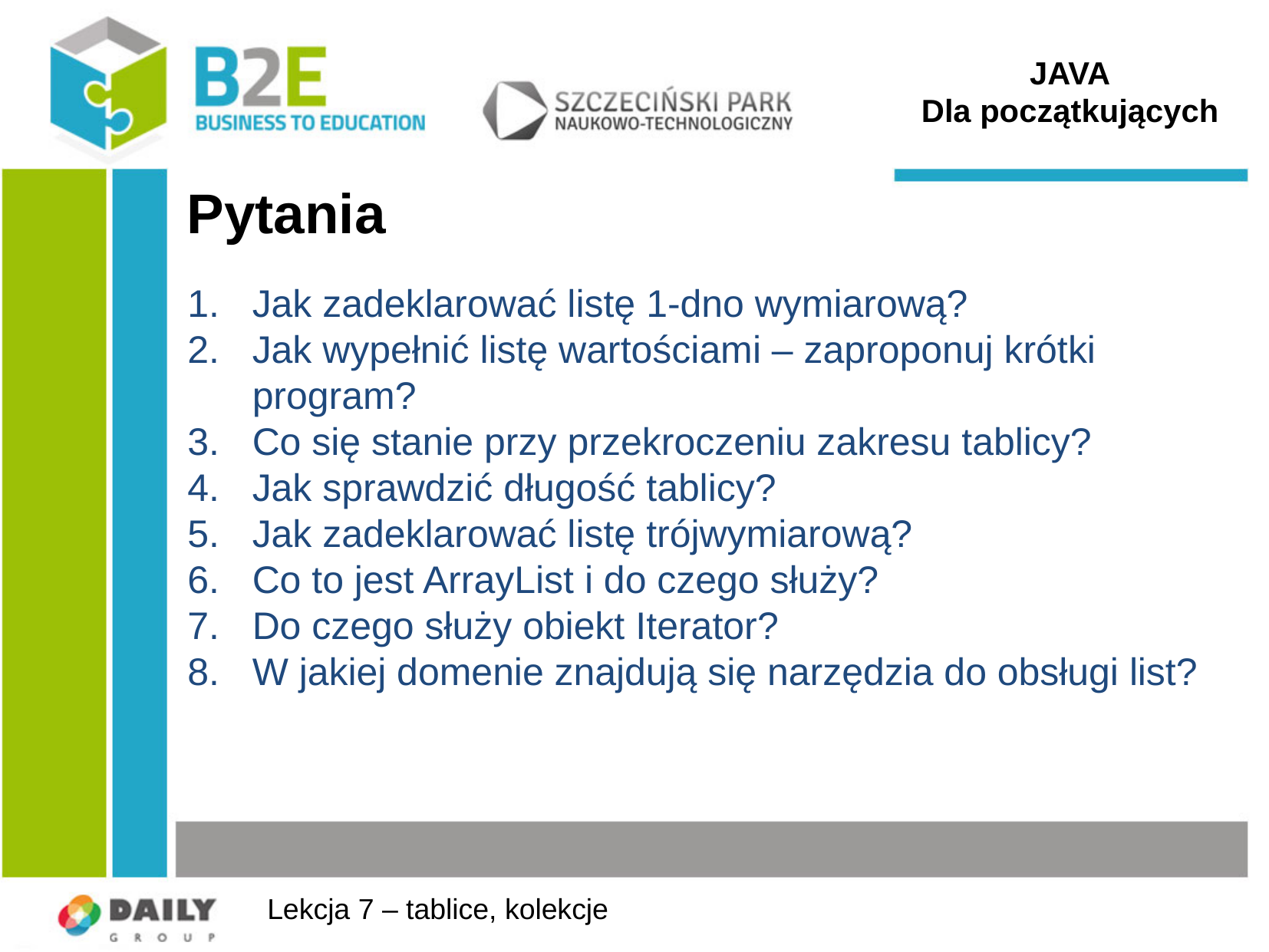

JAVA
Dla początkujących
# Pytania
Jak zadeklarować listę 1-dno wymiarową?
Jak wypełnić listę wartościami – zaproponuj krótki program?
Co się stanie przy przekroczeniu zakresu tablicy?
Jak sprawdzić długość tablicy?
Jak zadeklarować listę trójwymiarową?
Co to jest ArrayList i do czego służy?
Do czego służy obiekt Iterator?
W jakiej domenie znajdują się narzędzia do obsługi list?

Lekcja 7 – tablice, kolekcje